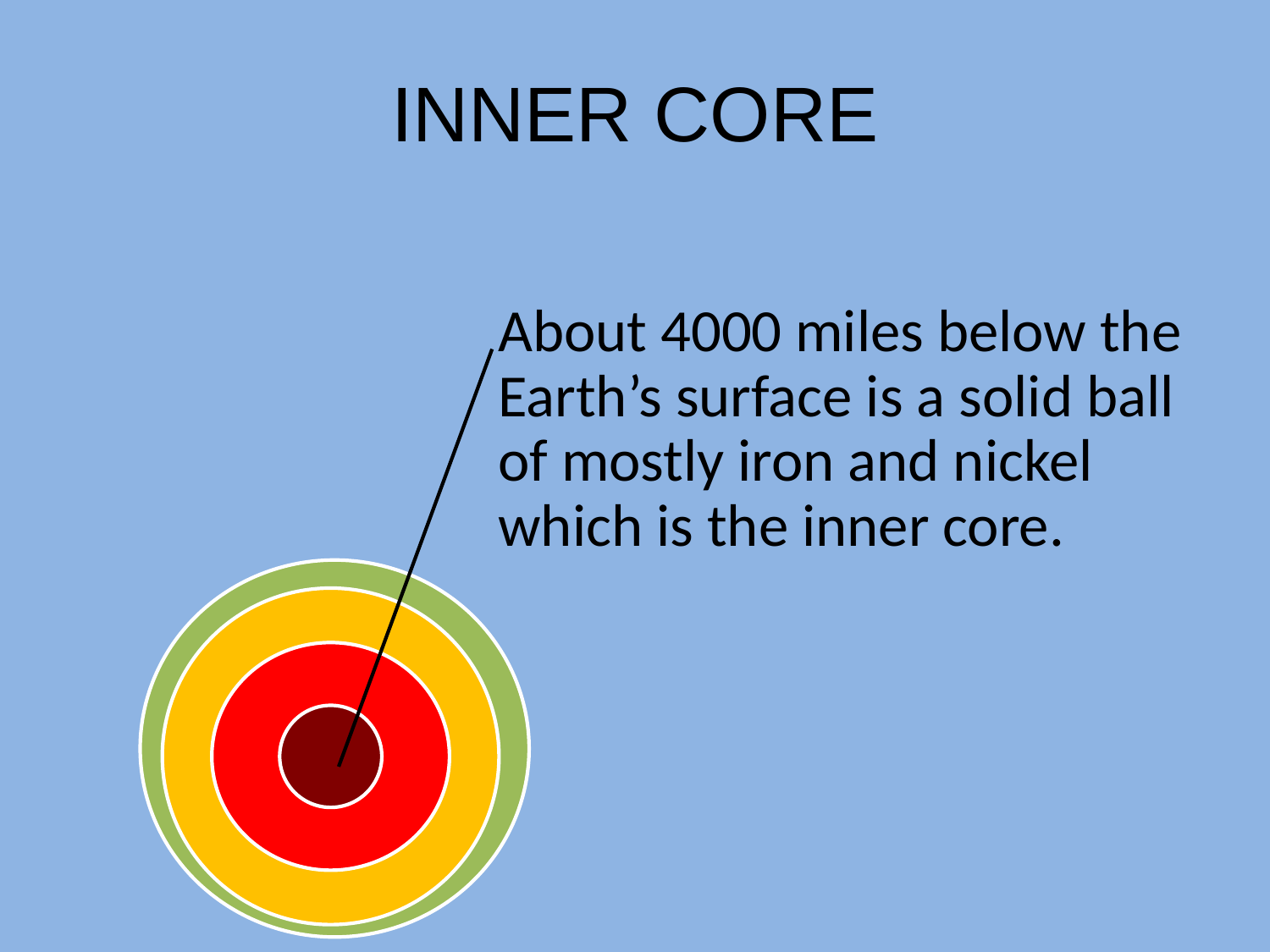

# INNER CORE
About 4000 miles below the Earth’s surface is a solid ball of mostly iron and nickel which is the inner core.